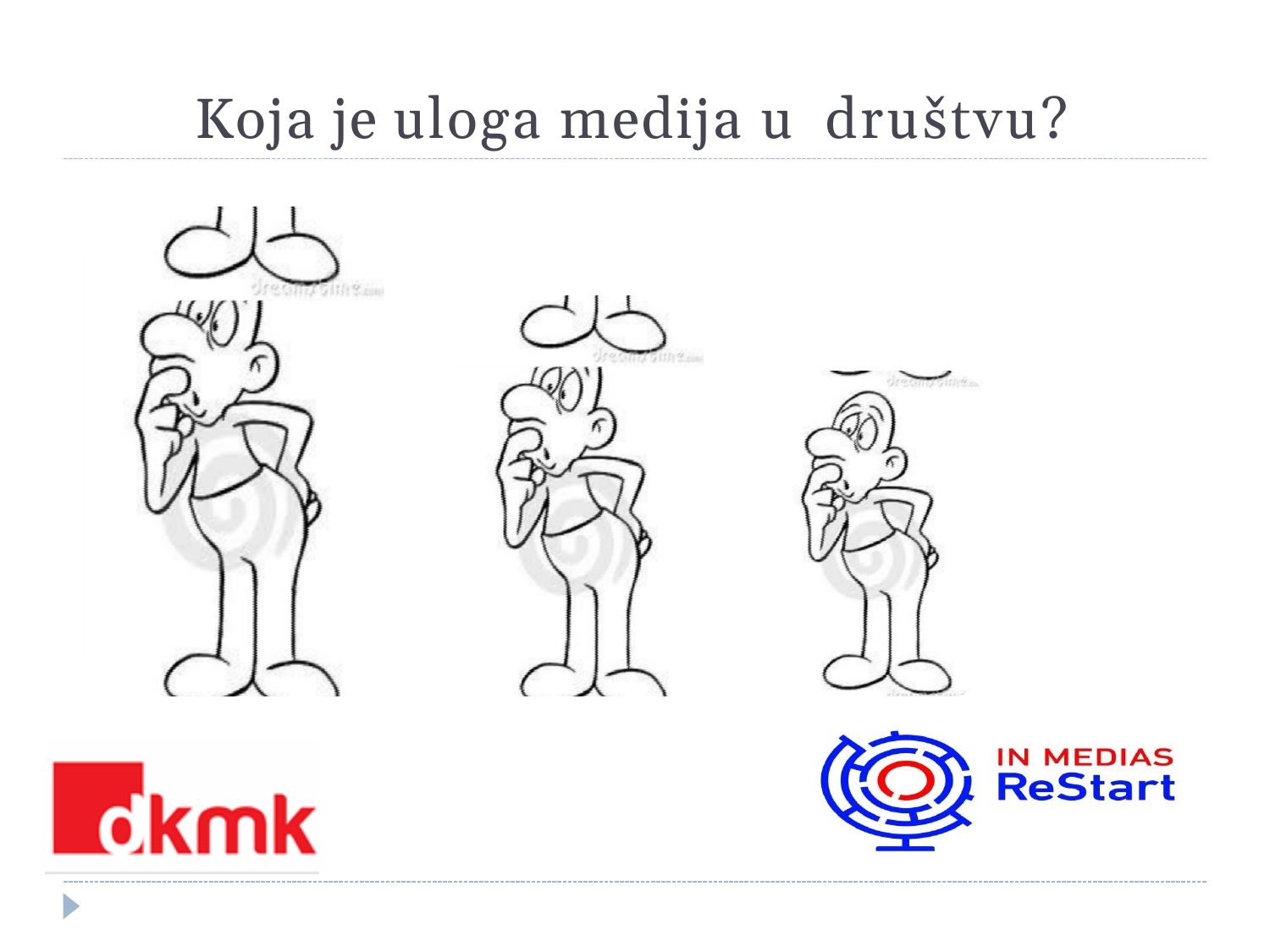

# Koja je uloga medija u društvu?